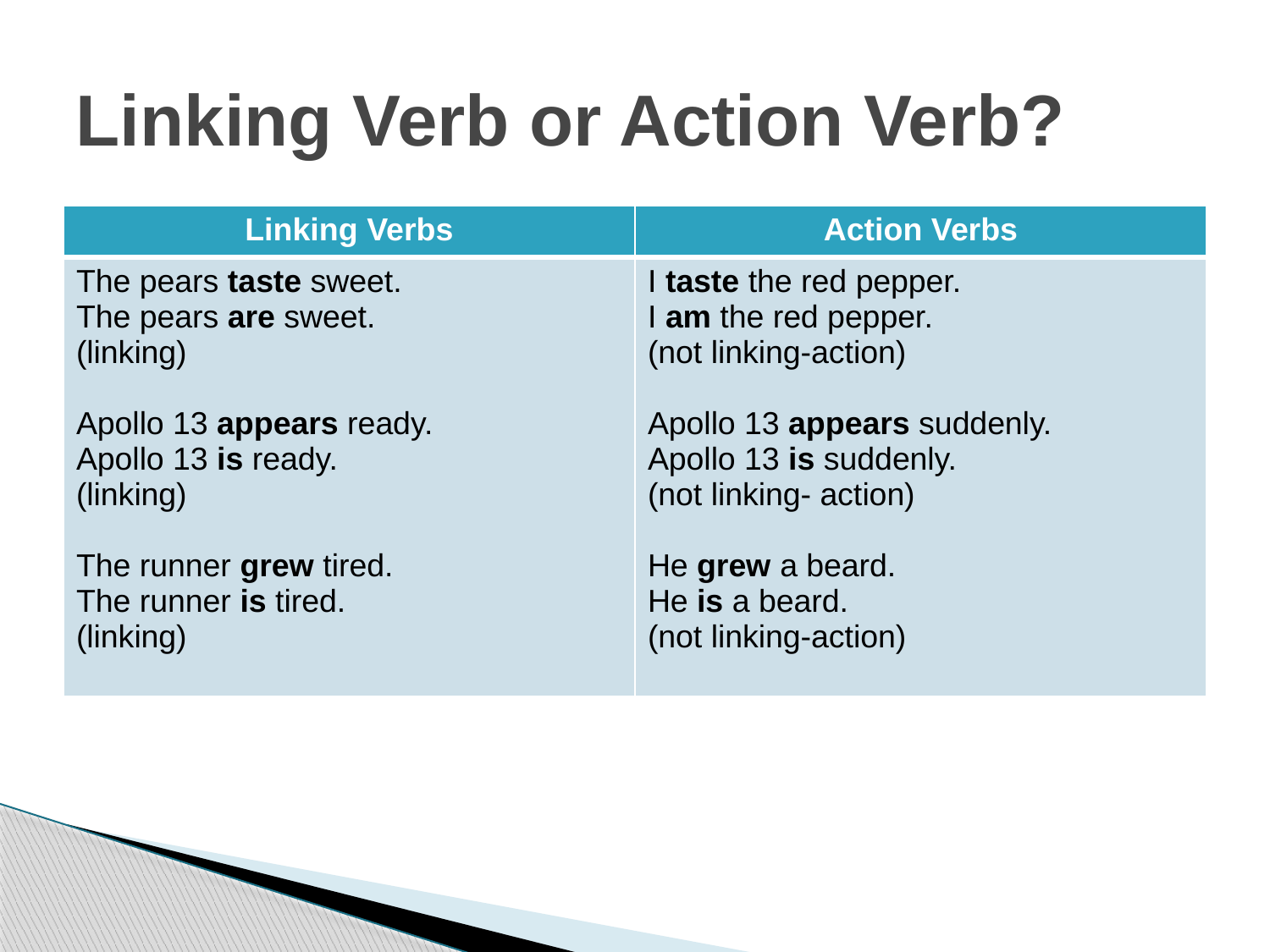

# Linking Verb or Action Verb?
| Linking Verbs | Action Verbs |
| --- | --- |
| The pears taste sweet. The pears are sweet. (linking) Apollo 13 appears ready. Apollo 13 is ready. (linking) The runner grew tired. The runner is tired. (linking) | I taste the red pepper. I am the red pepper. (not linking-action) Apollo 13 appears suddenly. Apollo 13 is suddenly. (not linking- action) He grew a beard. He is a beard. (not linking-action) |